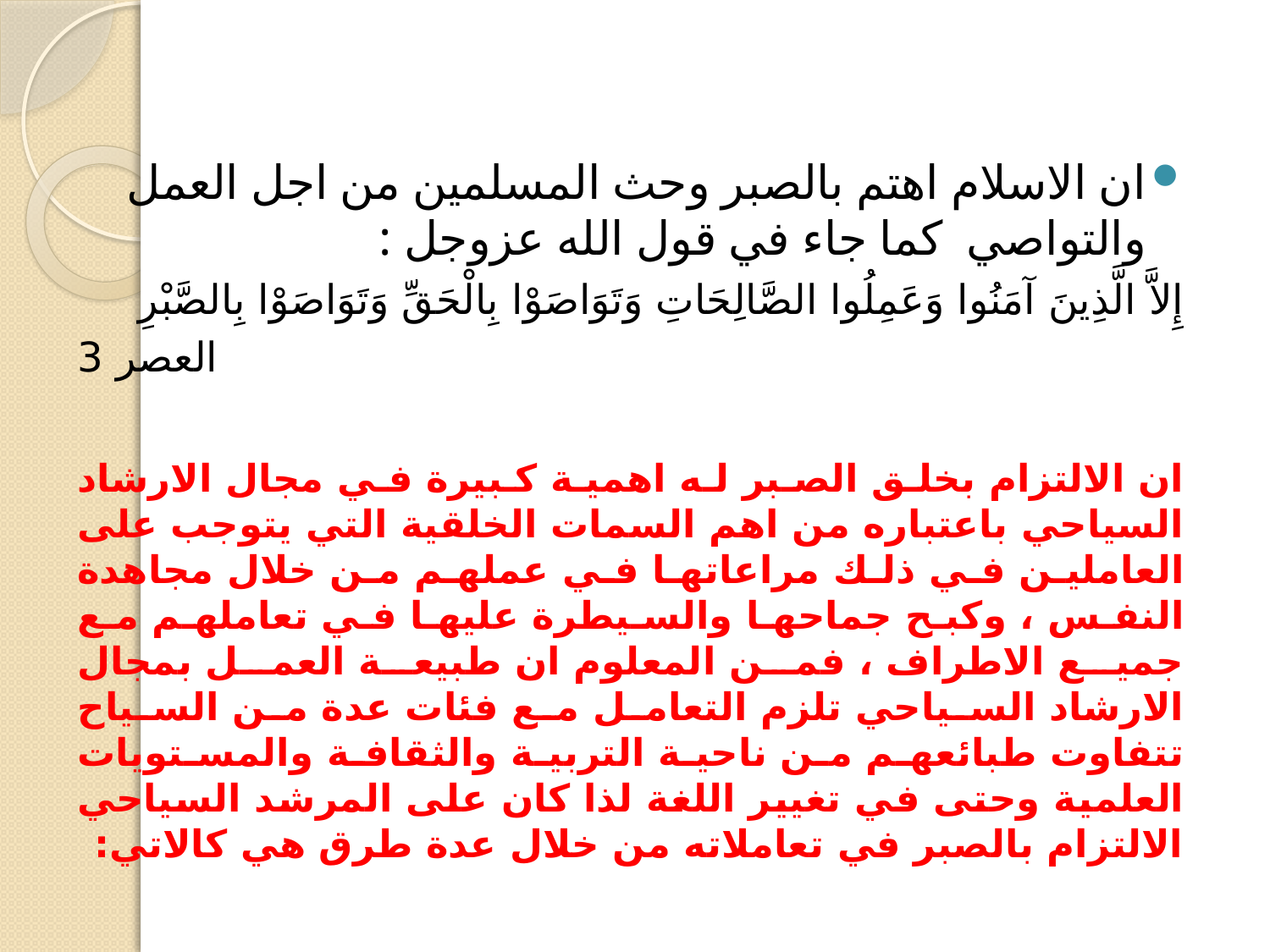

ان الاسلام اهتم بالصبر وحث المسلمين من اجل العمل والتواصي  كما جاء في قول الله عزوجل :
إِلاَّ الَّذِينَ آمَنُوا وَعَمِلُوا الصَّالِحَاتِ وَتَوَاصَوْا بِالْحَقِّ وَتَوَاصَوْا بِالصَّبْرِ
العصر 3

ان الالتزام بخلق الصبر له اهمية كبيرة في مجال الارشاد السياحي باعتباره من اهم السمات الخلقية التي يتوجب على العاملين في ذلك مراعاتها في عملهم من خلال مجاهدة النفس ، وكبح جماحها والسيطرة عليها في تعاملهم مع جميع الاطراف ، فمن المعلوم ان طبيعة العمل بمجال الارشاد السياحي تلزم التعامل مع فئات عدة من السياح تتفاوت طبائعهم من ناحية التربية والثقافة والمستويات العلمية وحتى في تغيير اللغة لذا كان على المرشد السياحي الالتزام بالصبر في تعاملاته من خلال عدة طرق هي كالاتي: